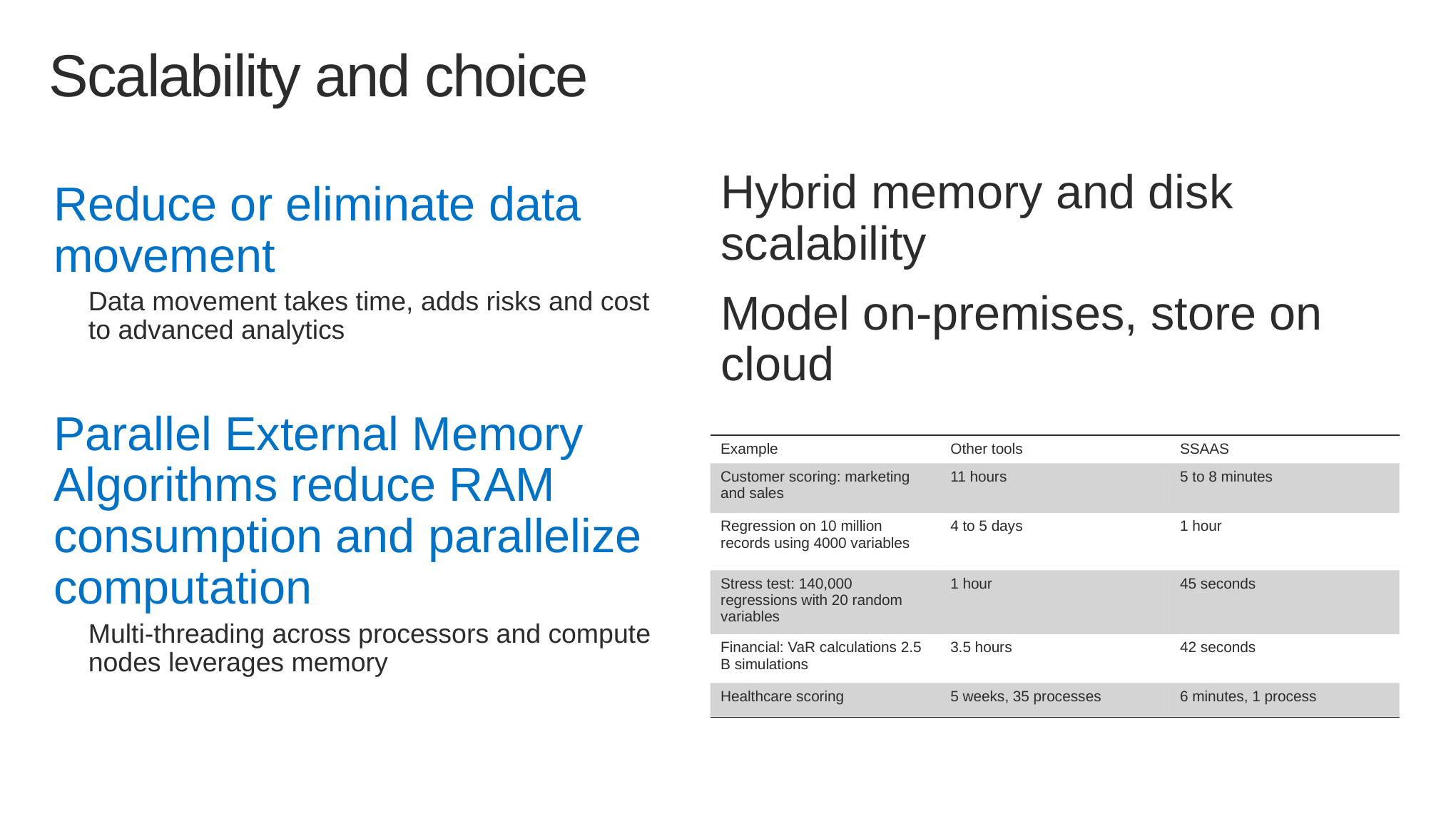

# Scalability and choice
Reduce or eliminate data movement
Data movement takes time, adds risks and cost to advanced analytics

Parallel External Memory Algorithms reduce RAM consumption and parallelize computation
Multi-threading across processors and compute nodes leverages memory

Hybrid memory and disk scalability
Model on-premises, store on cloud

| Example | Other tools | SSAAS |
| --- | --- | --- |
| Customer scoring: marketing and sales | 11 hours | 5 to 8 minutes |
| Regression on 10 million records using 4000 variables | 4 to 5 days | 1 hour |
| Stress test: 140,000 regressions with 20 random variables | 1 hour | 45 seconds |
| Financial: VaR calculations 2.5 B simulations | 3.5 hours | 42 seconds |
| Healthcare scoring | 5 weeks, 35 processes | 6 minutes, 1 process |